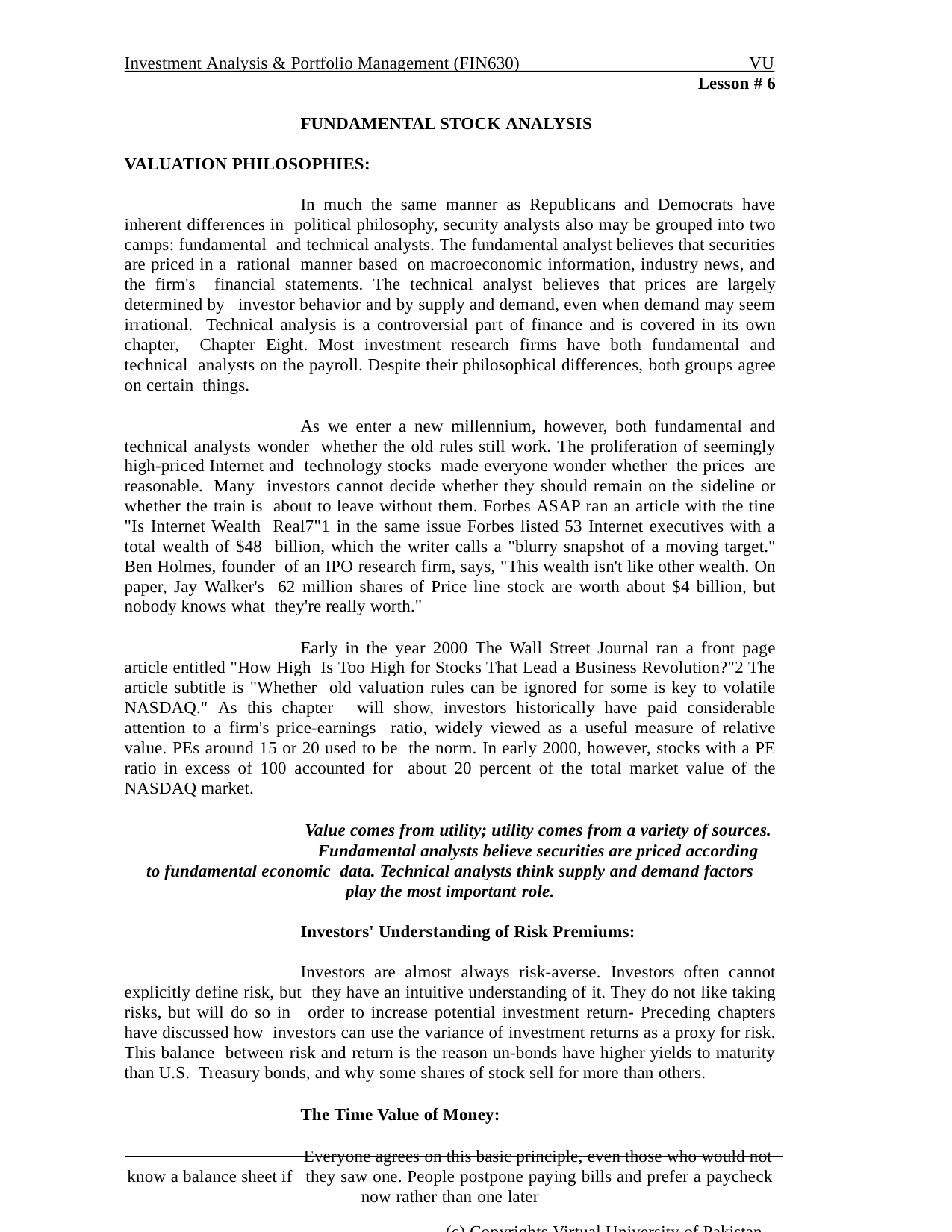

Investment Analysis & Portfolio Management (FIN630)
VU
Lesson # 6
FUNDAMENTAL STOCK ANALYSIS  VALUATION PHILOSOPHIES:

In much the same manner as Republicans and Democrats have inherent differences in  political philosophy, security analysts also may be grouped into two camps: fundamental  and technical analysts. The fundamental analyst believes that securities are priced in a  rational manner based on macroeconomic information, industry news, and the firm's  financial statements. The technical analyst believes that prices are largely determined by  investor behavior and by supply and demand, even when demand may seem irrational.  Technical analysis is a controversial part of finance and is covered in its own chapter,  Chapter Eight. Most investment research firms have both fundamental and technical  analysts on the payroll. Despite their philosophical differences, both groups agree on certain  things.

As we enter a new millennium, however, both fundamental and technical analysts wonder  whether the old rules still work. The proliferation of seemingly high-priced Internet and  technology stocks made everyone wonder whether the prices are reasonable. Many  investors cannot decide whether they should remain on the sideline or whether the train is  about to leave without them. Forbes ASAP ran an article with the tine "Is Internet Wealth  Real7"1 in the same issue Forbes listed 53 Internet executives with a total wealth of $48  billion, which the writer calls a "blurry snapshot of a moving target." Ben Holmes, founder  of an IPO research firm, says, "This wealth isn't like other wealth. On paper, Jay Walker's  62 million shares of Price line stock are worth about $4 billion, but nobody knows what  they're really worth."

Early in the year 2000 The Wall Street Journal ran a front page article entitled "How High  Is Too High for Stocks That Lead a Business Revolution?"2 The article subtitle is "Whether  old valuation rules can be ignored for some is key to volatile NASDAQ." As this chapter  will show, investors historically have paid considerable attention to a firm's price-earnings  ratio, widely viewed as a useful measure of relative value. PEs around 15 or 20 used to be  the norm. In early 2000, however, stocks with a PE ratio in excess of 100 accounted for  about 20 percent of the total market value of the NASDAQ market.

Value comes from utility; utility comes from a variety of sources.
Fundamental analysts believe securities are priced according to fundamental economic  data. Technical analysts think supply and demand factors play the most important role.

Investors' Understanding of Risk Premiums:

Investors are almost always risk-averse. Investors often cannot explicitly define risk, but  they have an intuitive understanding of it. They do not like taking risks, but will do so in  order to increase potential investment return- Preceding chapters have discussed how  investors can use the variance of investment returns as a proxy for risk. This balance  between risk and return is the reason un-bonds have higher yields to maturity than U.S.  Treasury bonds, and why some shares of stock sell for more than others.

The Time Value of Money:

Everyone agrees on this basic principle, even those who would not know a balance sheet if  they saw one. People postpone paying bills and prefer a paycheck now rather than one later
(c) Copyrights Virtual University of Pakistan	40